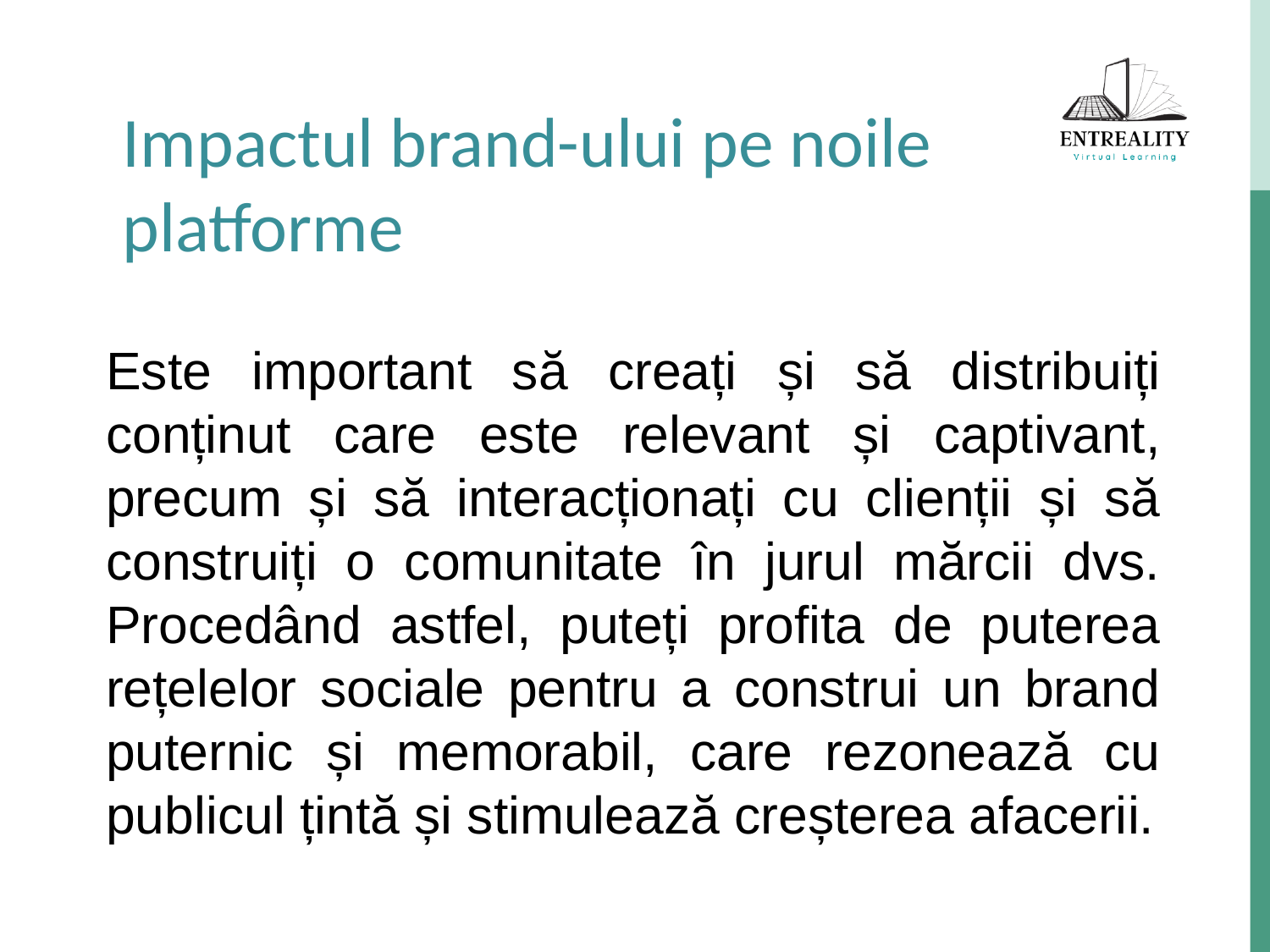

Impactul brand-ului pe noile platforme
Este important să creați și să distribuiți conținut care este relevant și captivant, precum și să interacționați cu clienții și să construiți o comunitate în jurul mărcii dvs. Procedând astfel, puteți profita de puterea rețelelor sociale pentru a construi un brand puternic și memorabil, care rezonează cu publicul țintă și stimulează creșterea afacerii.